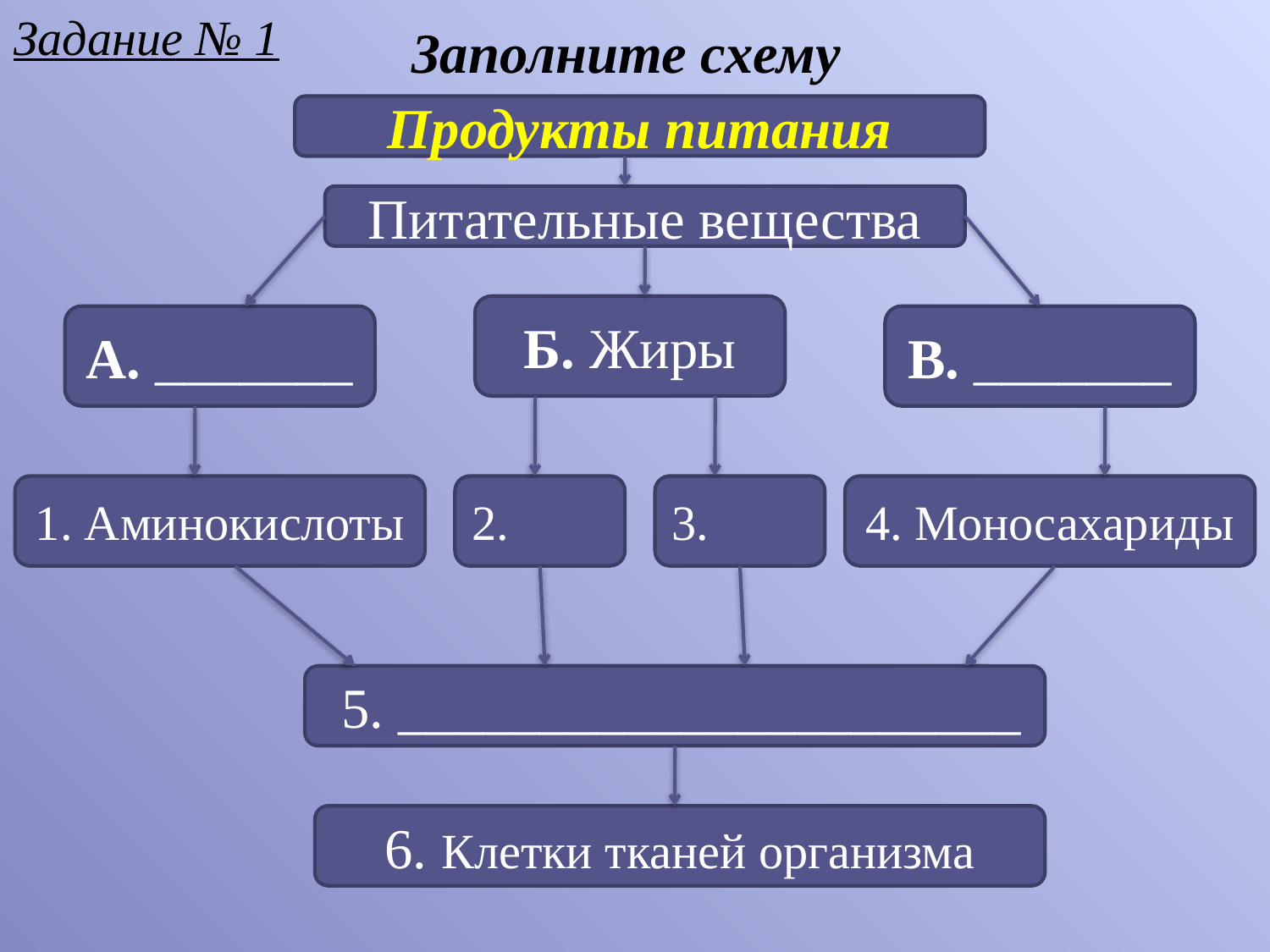

Задание № 1
# Заполните схему
Продукты питания
Питательные вещества
Б. Жиры
А. _______
В. _______
1. Аминокислоты
2.
3.
4. Моносахариды
 5. ______________________
6. Клетки тканей организма